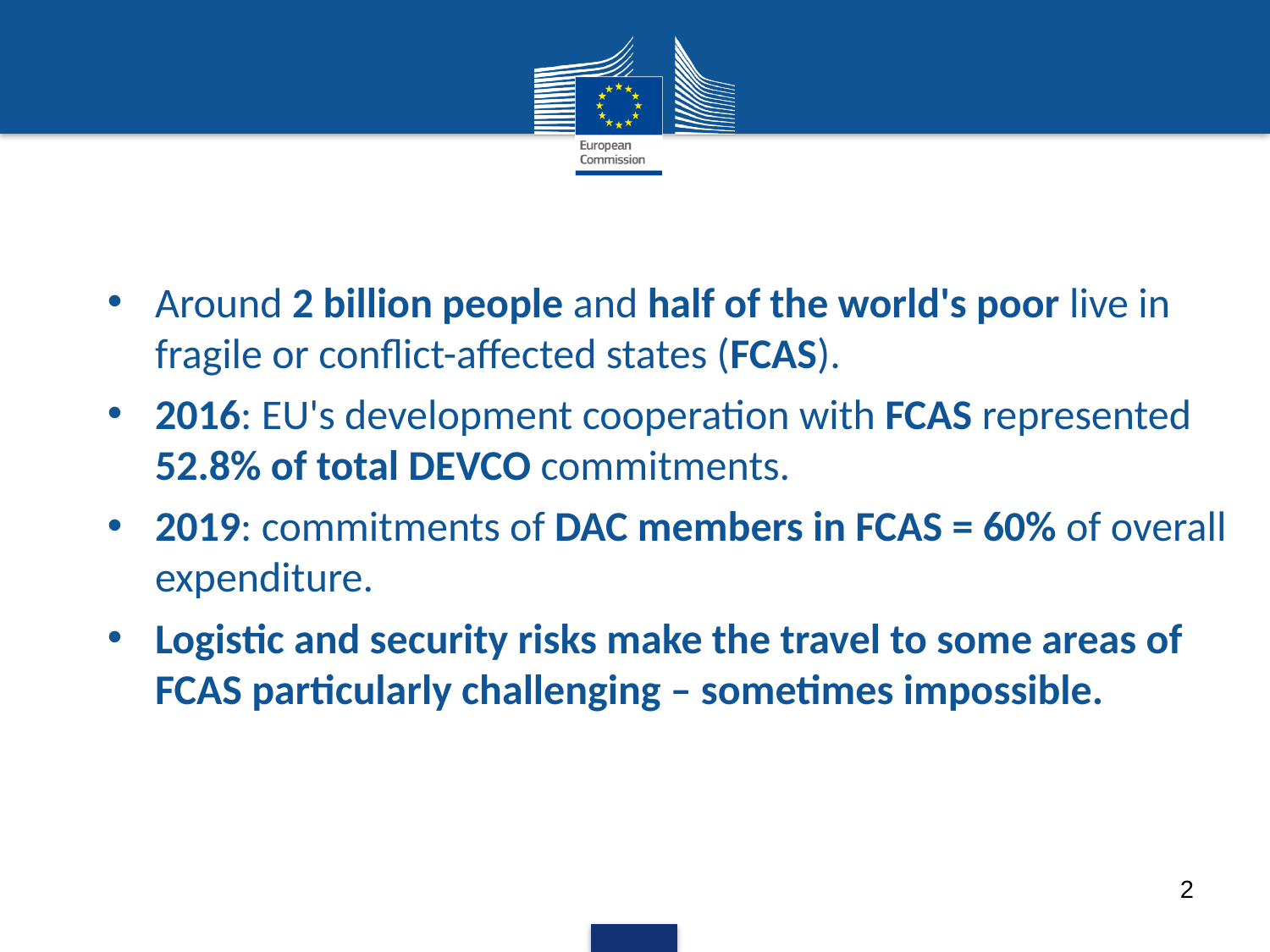

Around 2 billion people and half of the world's poor live in fragile or conflict-affected states (FCAS).
2016: EU's development cooperation with FCAS represented 52.8% of total DEVCO commitments.
2019: commitments of DAC members in FCAS = 60% of overall expenditure.
Logistic and security risks make the travel to some areas of FCAS particularly challenging – sometimes impossible.
2